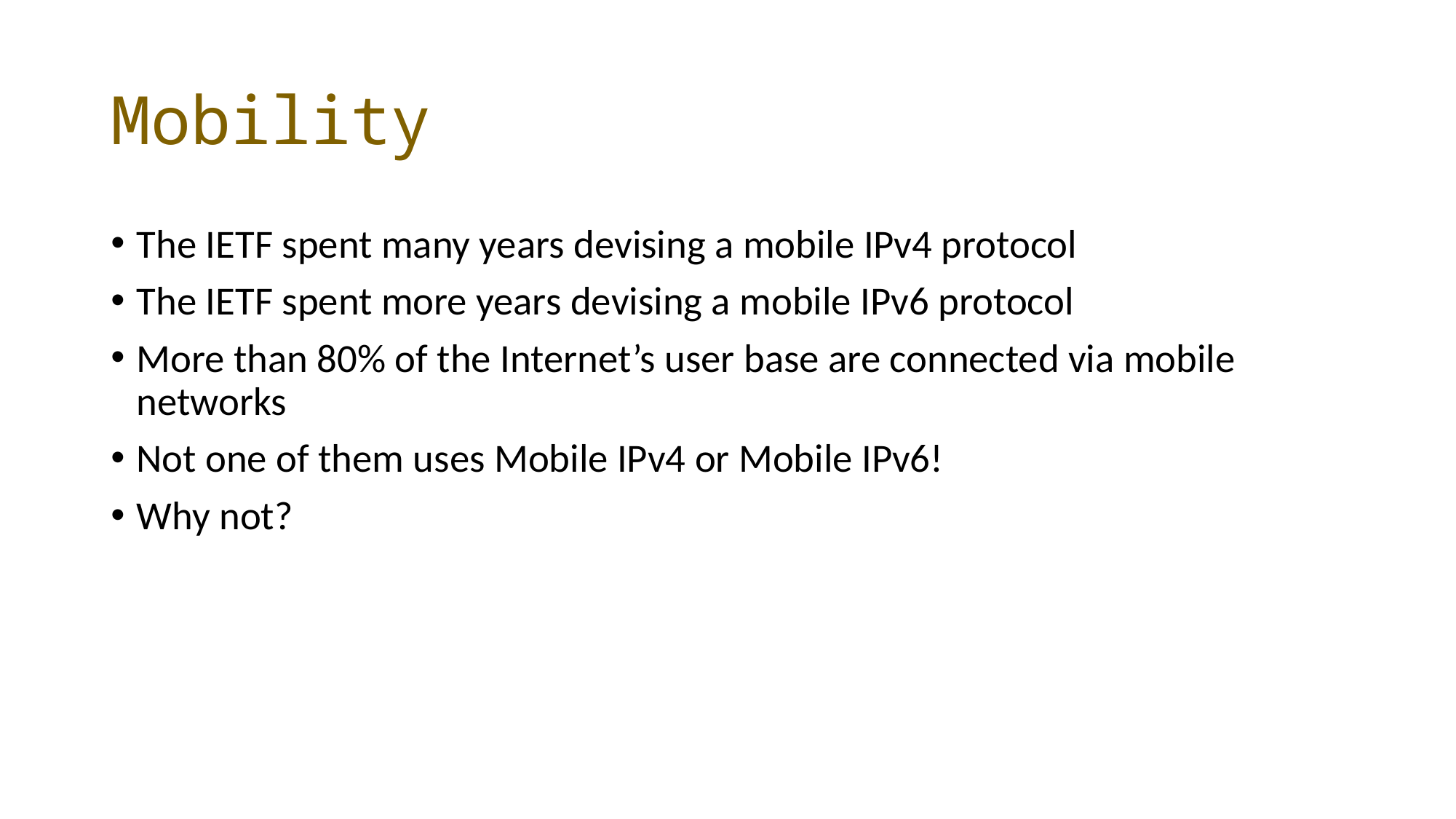

# Mobility
The IETF spent many years devising a mobile IPv4 protocol
The IETF spent more years devising a mobile IPv6 protocol
More than 80% of the Internet’s user base are connected via mobile networks
Not one of them uses Mobile IPv4 or Mobile IPv6!
Why not?